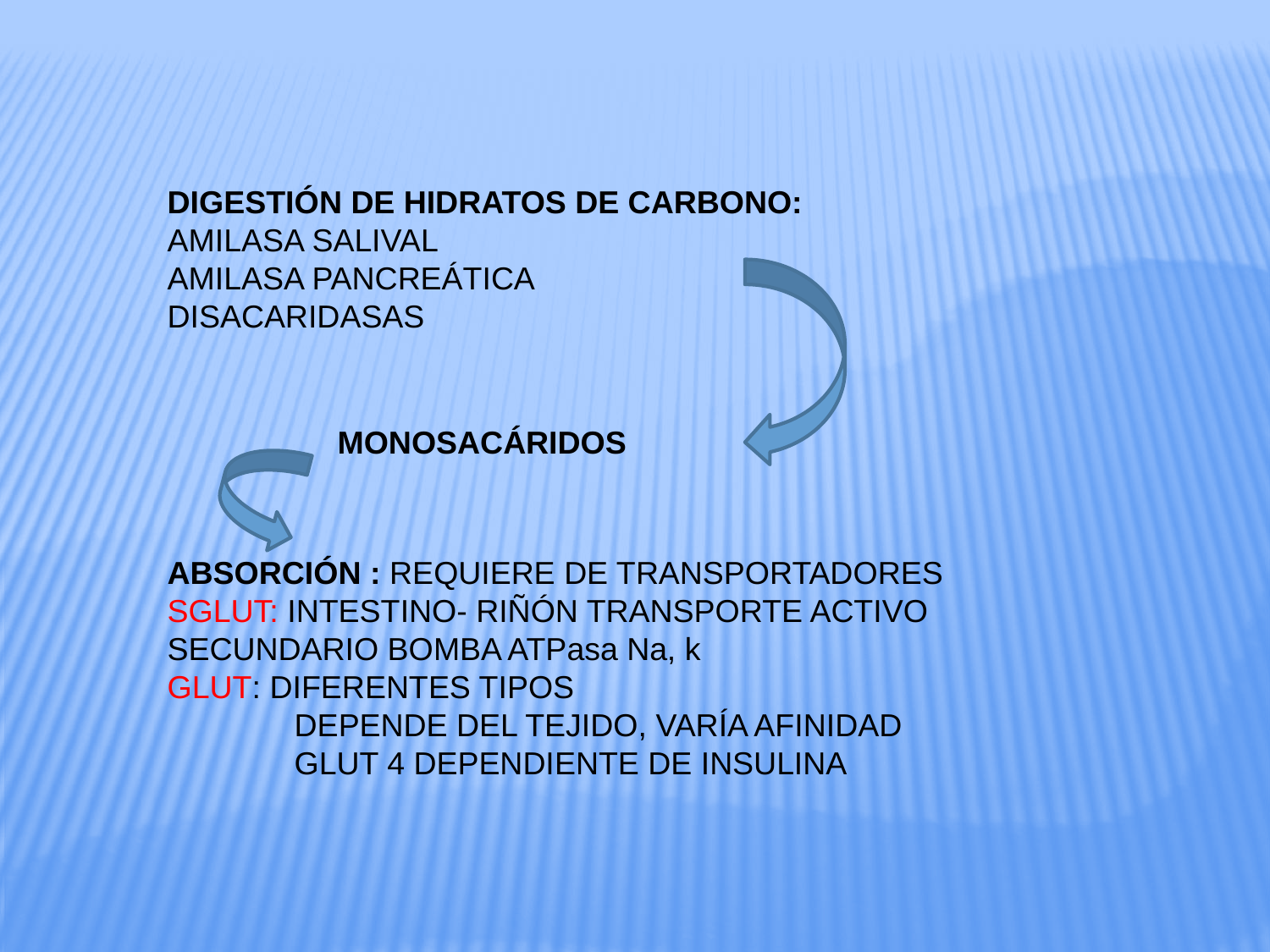

DIGESTIÓN DE HIDRATOS DE CARBONO:
AMILASA SALIVAL
AMILASA PANCREÁTICA
DISACARIDASAS

MONOSACÁRIDOS

ABSORCIÓN : REQUIERE DE TRANSPORTADORES
SGLUT: INTESTINO- RIÑÓN TRANSPORTE ACTIVO SECUNDARIO BOMBA ATPasa Na, k
GLUT: DIFERENTES TIPOS
	DEPENDE DEL TEJIDO, VARÍA AFINIDAD
	GLUT 4 DEPENDIENTE DE INSULINA